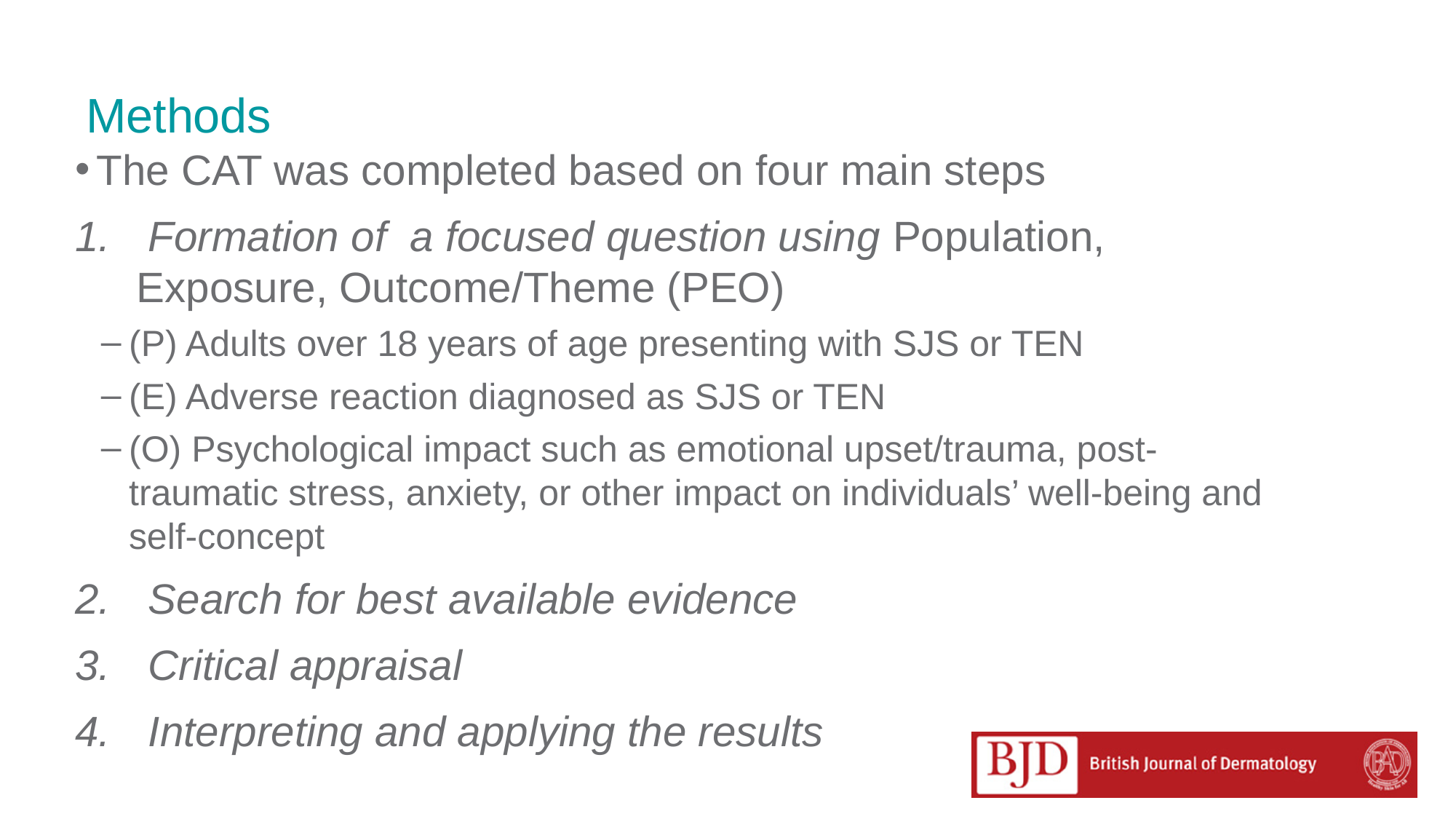

# Methods
The CAT was completed based on four main steps
 Formation of  a focused question using Population, Exposure, Outcome/Theme (PEO)
(P) Adults over 18 years of age presenting with SJS or TEN
(E) Adverse reaction diagnosed as SJS or TEN
(O) Psychological impact such as emotional upset/trauma, post-traumatic stress, anxiety, or other impact on individuals’ well-being and self-concept
 Search for best available evidence
 Critical appraisal
 Interpreting and applying the results